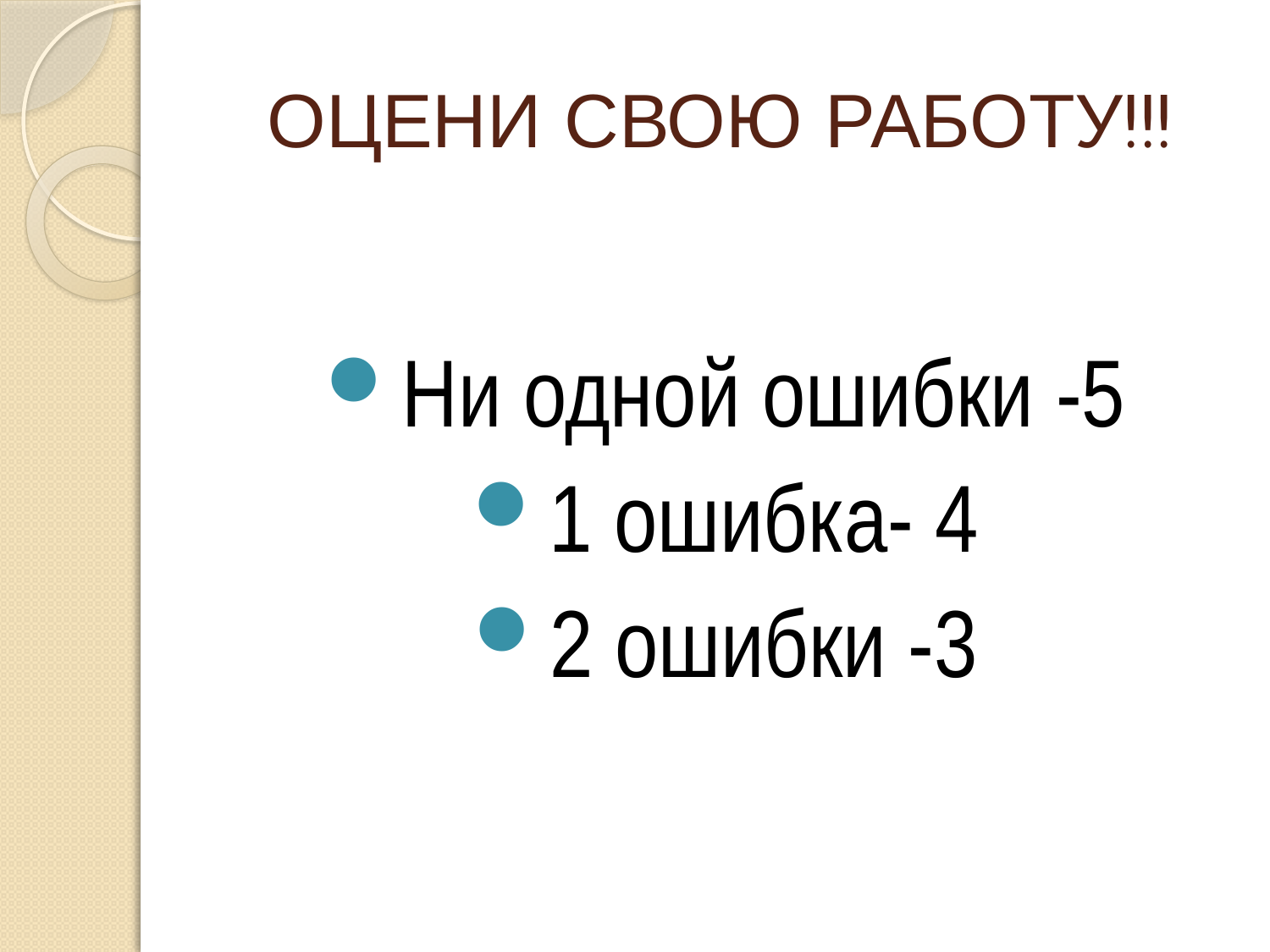

# ОЦЕНИ СВОЮ РАБОТУ!!!

Ни одной ошибки -5
1 ошибка- 4
2 ошибки -3